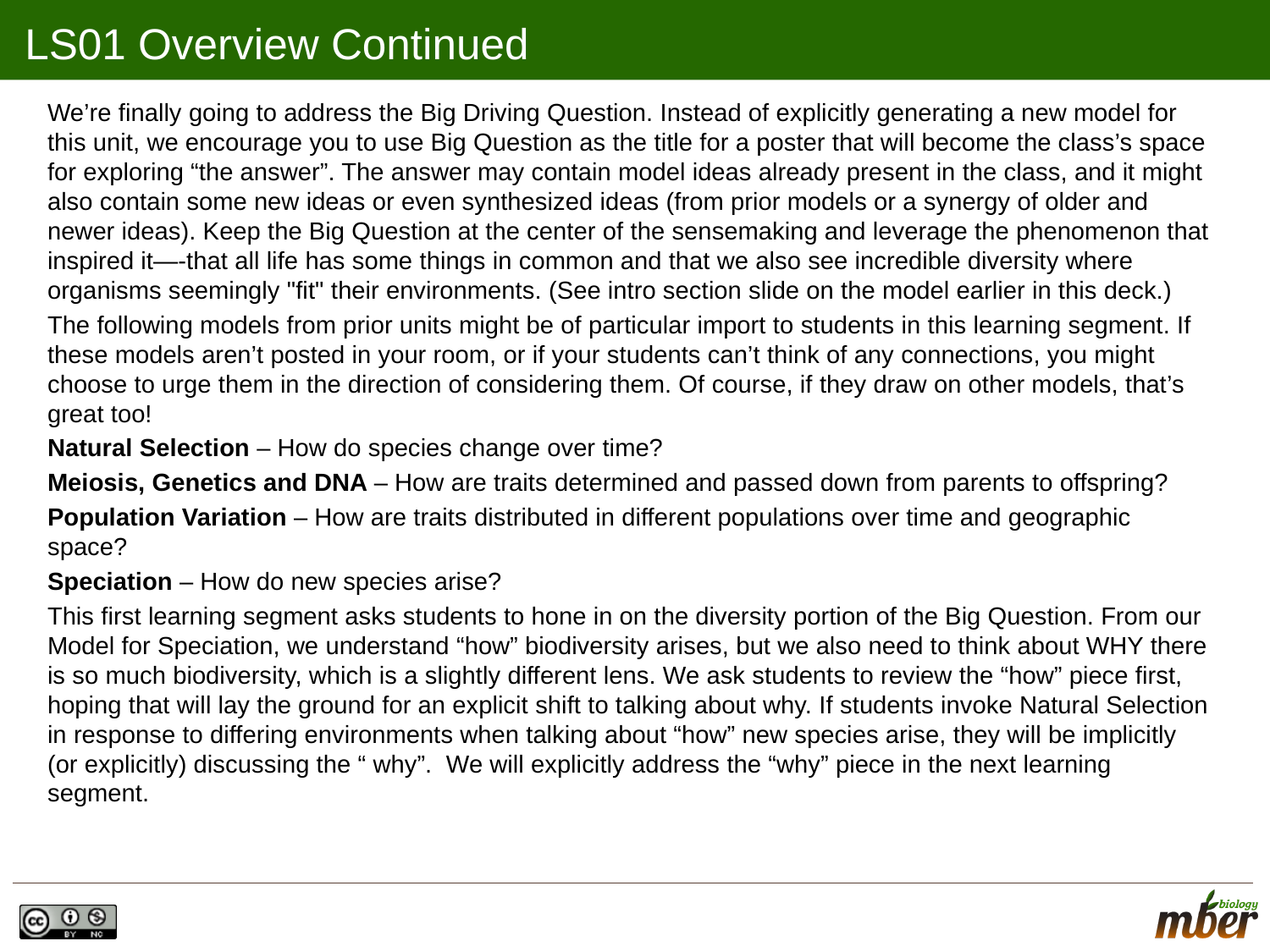

# LS01 Overview Continued
We’re finally going to address the Big Driving Question. Instead of explicitly generating a new model for this unit, we encourage you to use Big Question as the title for a poster that will become the class’s space for exploring “the answer”. The answer may contain model ideas already present in the class, and it might also contain some new ideas or even synthesized ideas (from prior models or a synergy of older and newer ideas). Keep the Big Question at the center of the sensemaking and leverage the phenomenon that inspired it—-that all life has some things in common and that we also see incredible diversity where organisms seemingly "fit" their environments. (See intro section slide on the model earlier in this deck.)
The following models from prior units might be of particular import to students in this learning segment. If these models aren’t posted in your room, or if your students can’t think of any connections, you might choose to urge them in the direction of considering them. Of course, if they draw on other models, that’s great too!
Natural Selection – How do species change over time?
Meiosis, Genetics and DNA – How are traits determined and passed down from parents to offspring?
Population Variation – How are traits distributed in different populations over time and geographic space?
Speciation – How do new species arise?
This first learning segment asks students to hone in on the diversity portion of the Big Question. From our Model for Speciation, we understand “how” biodiversity arises, but we also need to think about WHY there is so much biodiversity, which is a slightly different lens. We ask students to review the “how” piece first, hoping that will lay the ground for an explicit shift to talking about why. If students invoke Natural Selection in response to differing environments when talking about “how” new species arise, they will be implicitly (or explicitly) discussing the “ why”.  We will explicitly address the “why” piece in the next learning segment.